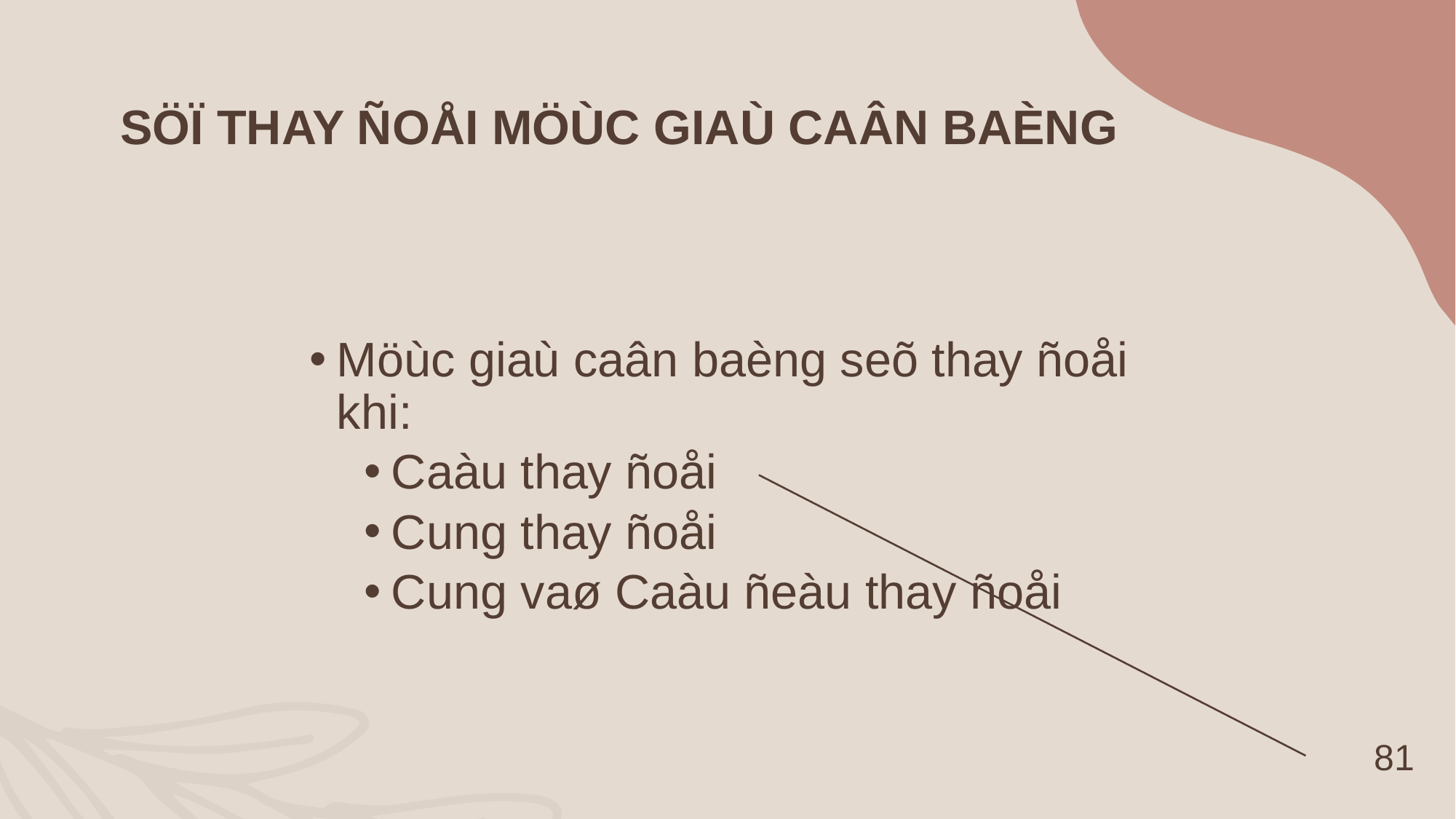

# SÖÏ THAY ÑOÅI MÖÙC GIAÙ CAÂN BAÈNG
Möùc giaù caân baèng seõ thay ñoåi khi:
Caàu thay ñoåi
Cung thay ñoåi
Cung vaø Caàu ñeàu thay ñoåi

81